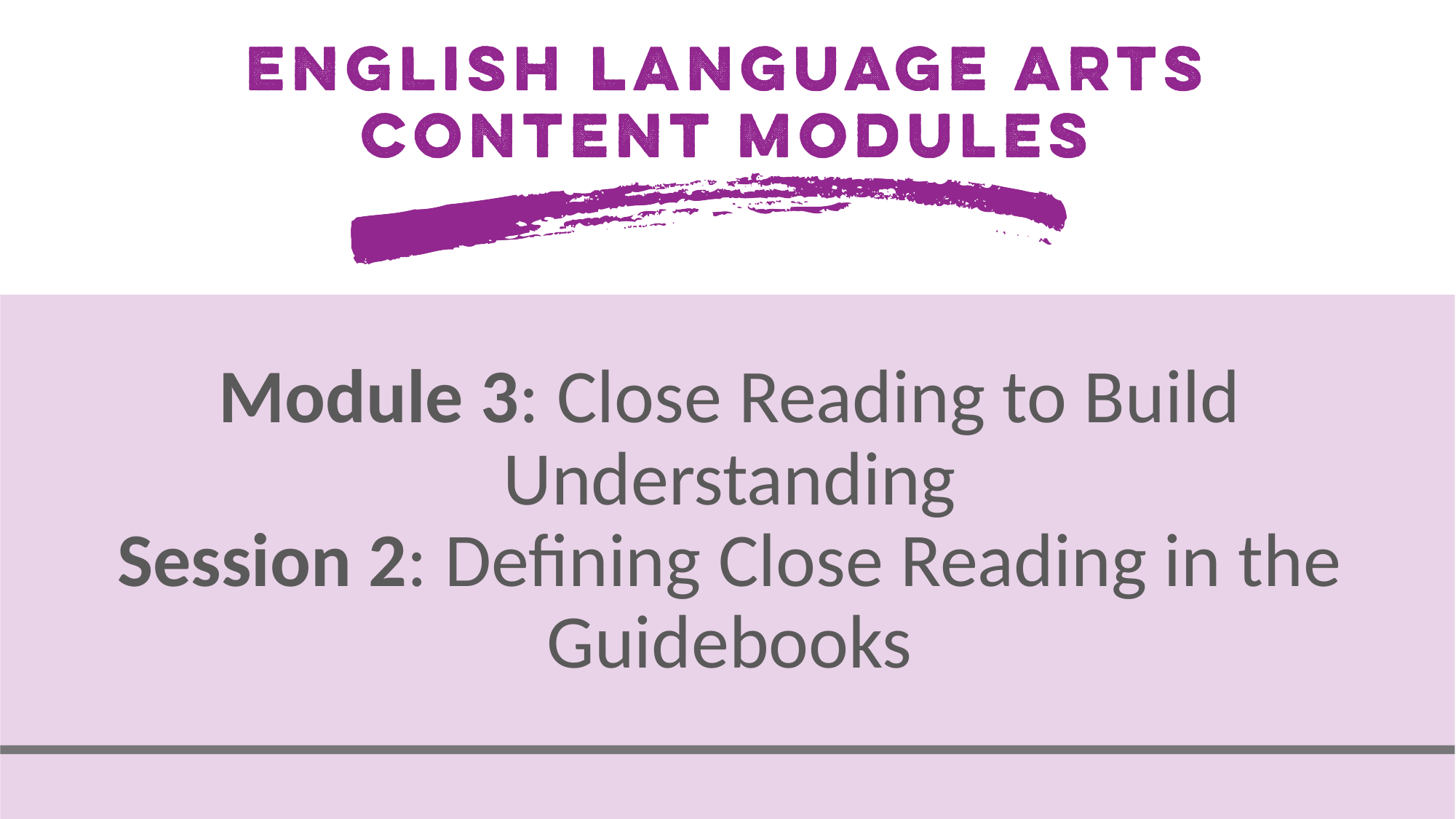

# Module 3: Close Reading to Build Understanding Session 2: Defining Close Reading in the Guidebooks